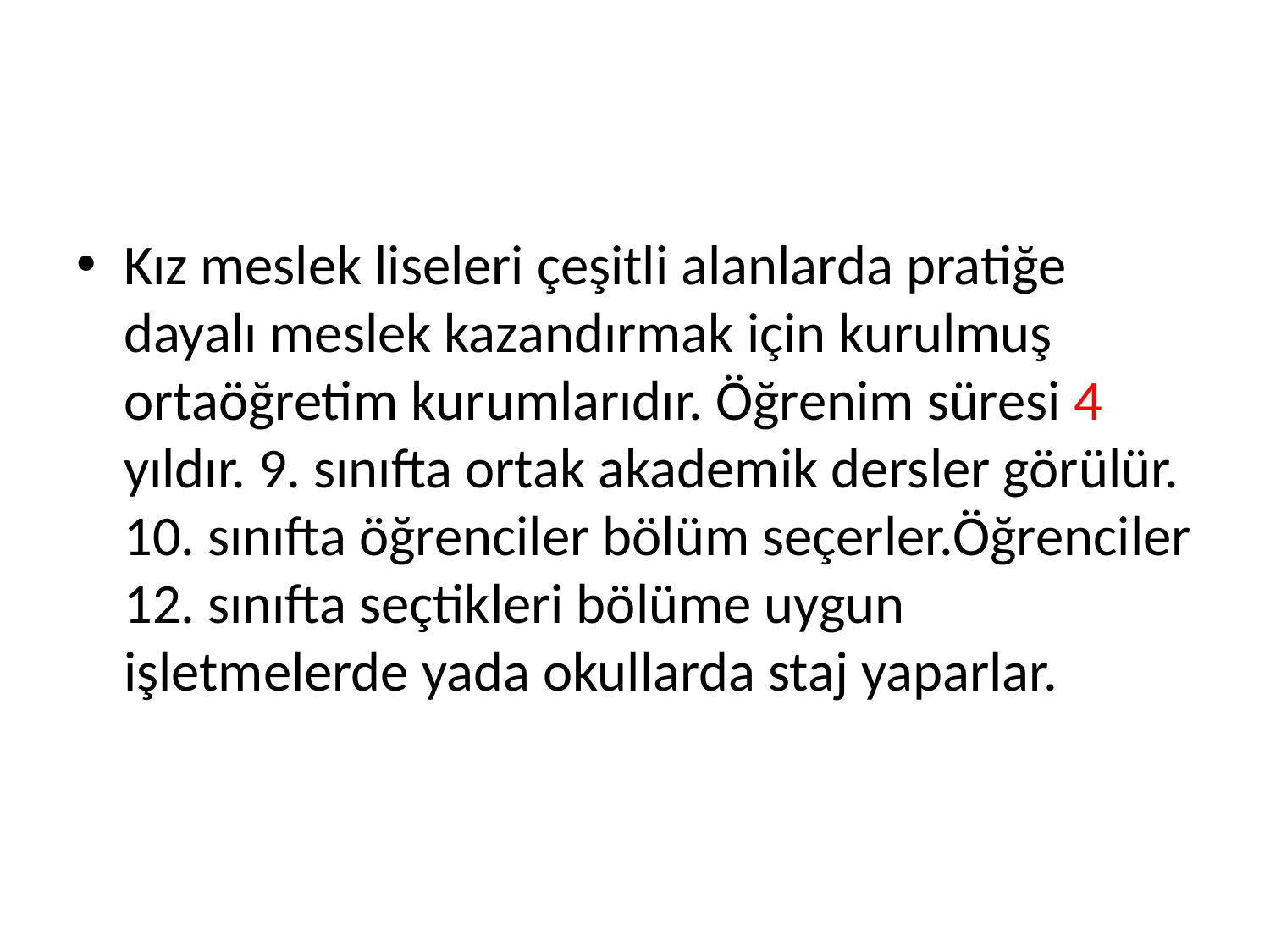

#
Kız meslek liseleri çeşitli alanlarda pratiğe dayalı meslek kazandırmak için kurulmuş ortaöğretim kurumlarıdır. Öğrenim süresi 4 yıldır. 9. sınıfta ortak akademik dersler görülür. 10. sınıfta öğrenciler bölüm seçerler.Öğrenciler 12. sınıfta seçtikleri bölüme uygun işletmelerde yada okullarda staj yaparlar.